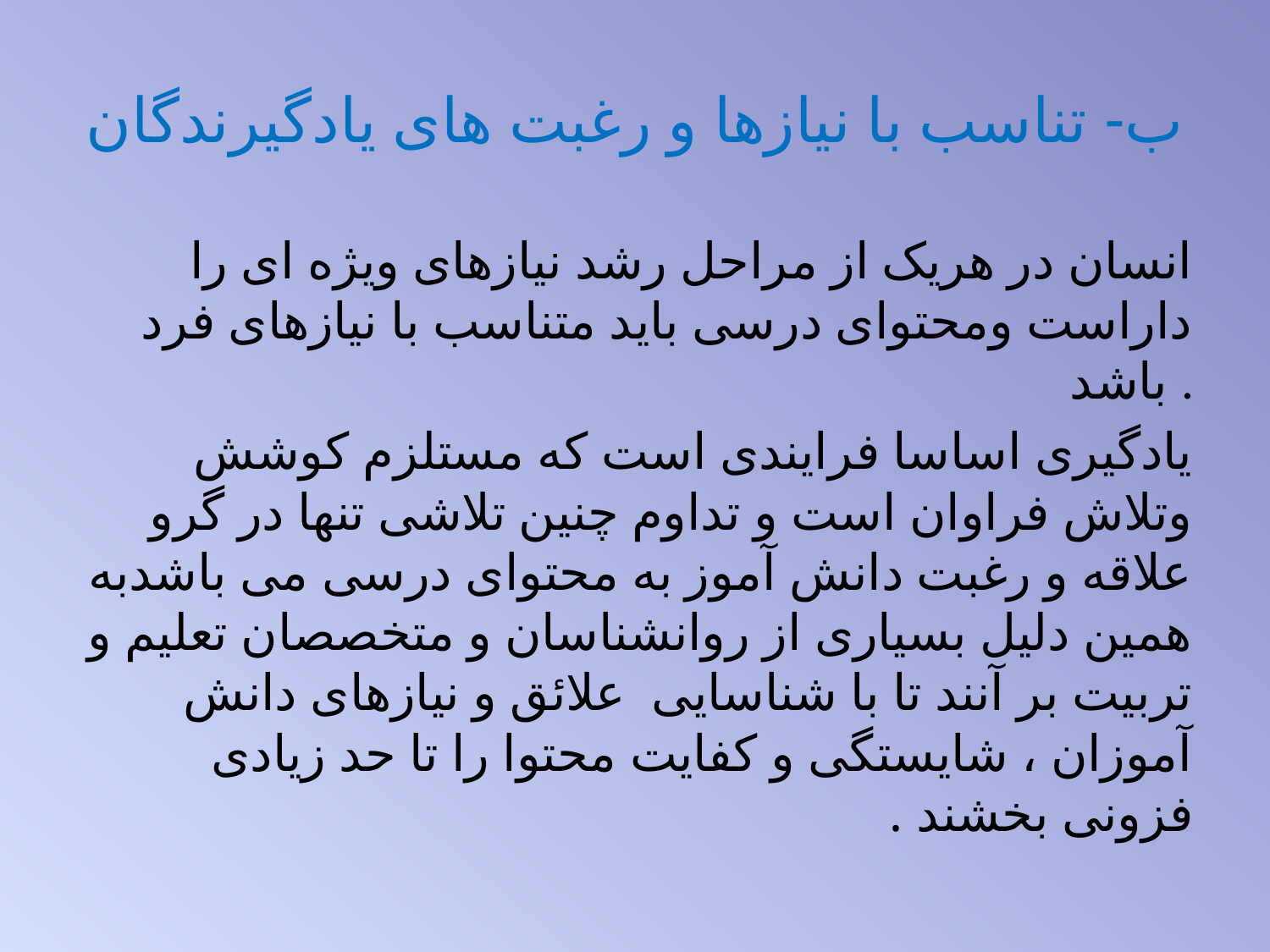

# ب- تناسب با نیازها و رغبت های یادگیرندگان
انسان در هریک از مراحل رشد نیازهای ویژه ای را داراست ومحتوای درسی باید متناسب با نیازهای فرد باشد .
یادگیری اساسا فرایندی است که مستلزم کوشش وتلاش فراوان است و تداوم چنین تلاشی تنها در گرو علاقه و رغبت دانش آموز به محتوای درسی می باشدبه همین دلیل بسیاری از روانشناسان و متخصصان تعلیم و تربیت بر آنند تا با شناسایی  علائق و نیازهای دانش آموزان ، شایستگی و کفایت محتوا را تا حد زیادی فزونی بخشند .